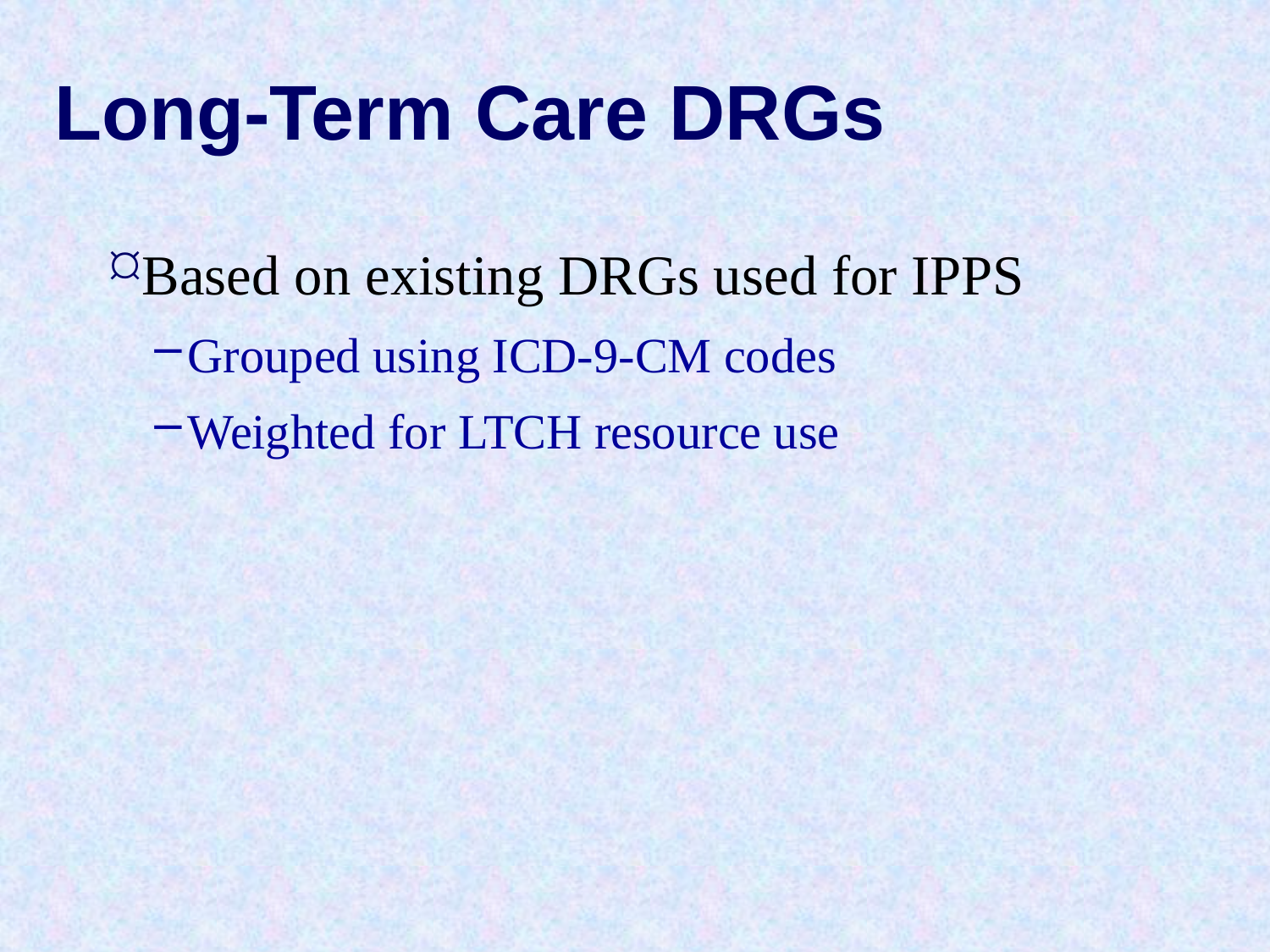

# Long-Term Care DRGs
Based on existing DRGs used for IPPS
Grouped using ICD-9-CM codes
Weighted for LTCH resource use